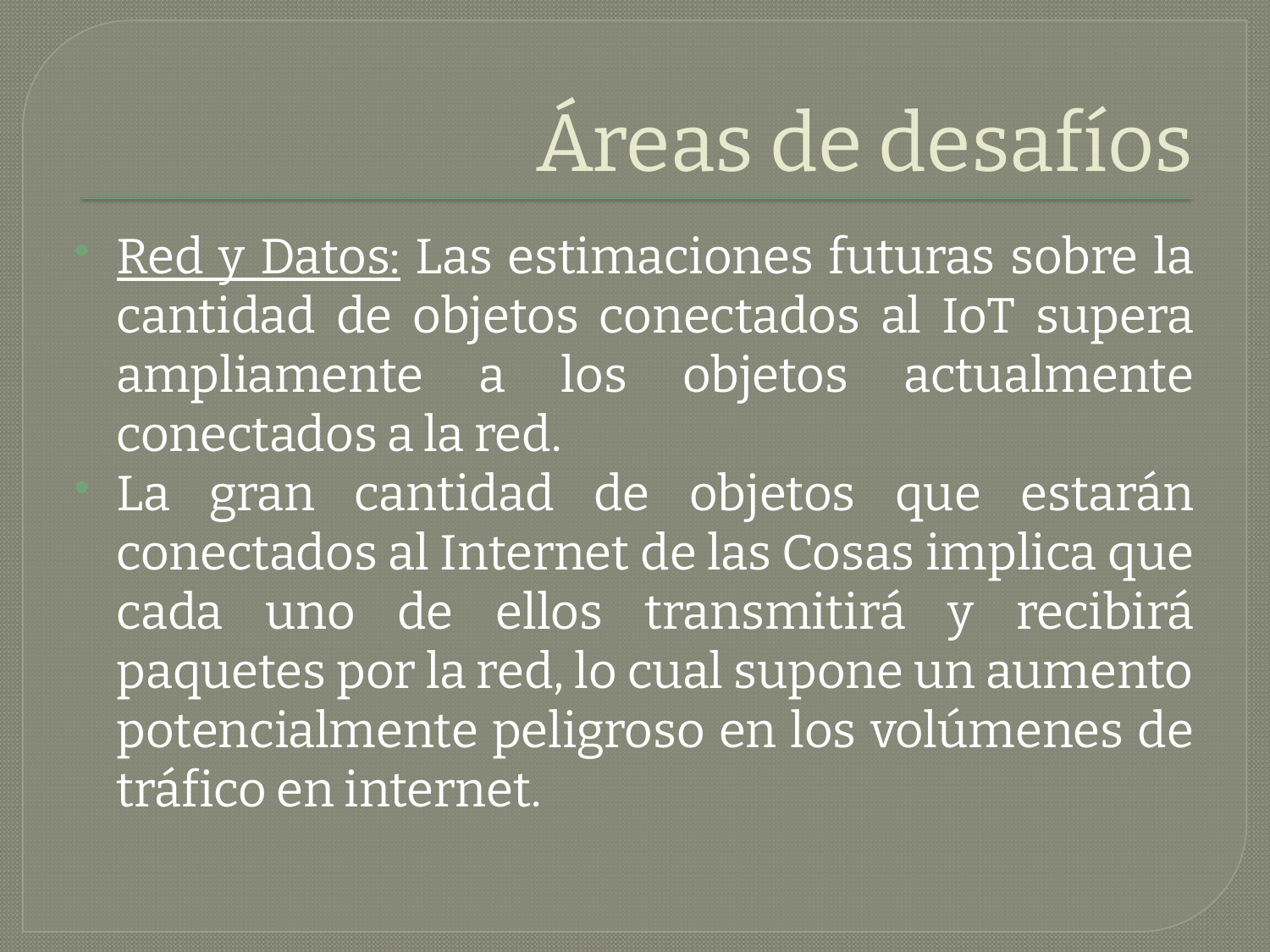

# Áreas de desafíos
Red y Datos: Las estimaciones futuras sobre la cantidad de objetos conectados al IoT supera ampliamente a los objetos actualmente conectados a la red.
La gran cantidad de objetos que estarán conectados al Internet de las Cosas implica que cada uno de ellos transmitirá y recibirá paquetes por la red, lo cual supone un aumento potencialmente peligroso en los volúmenes de tráfico en internet.